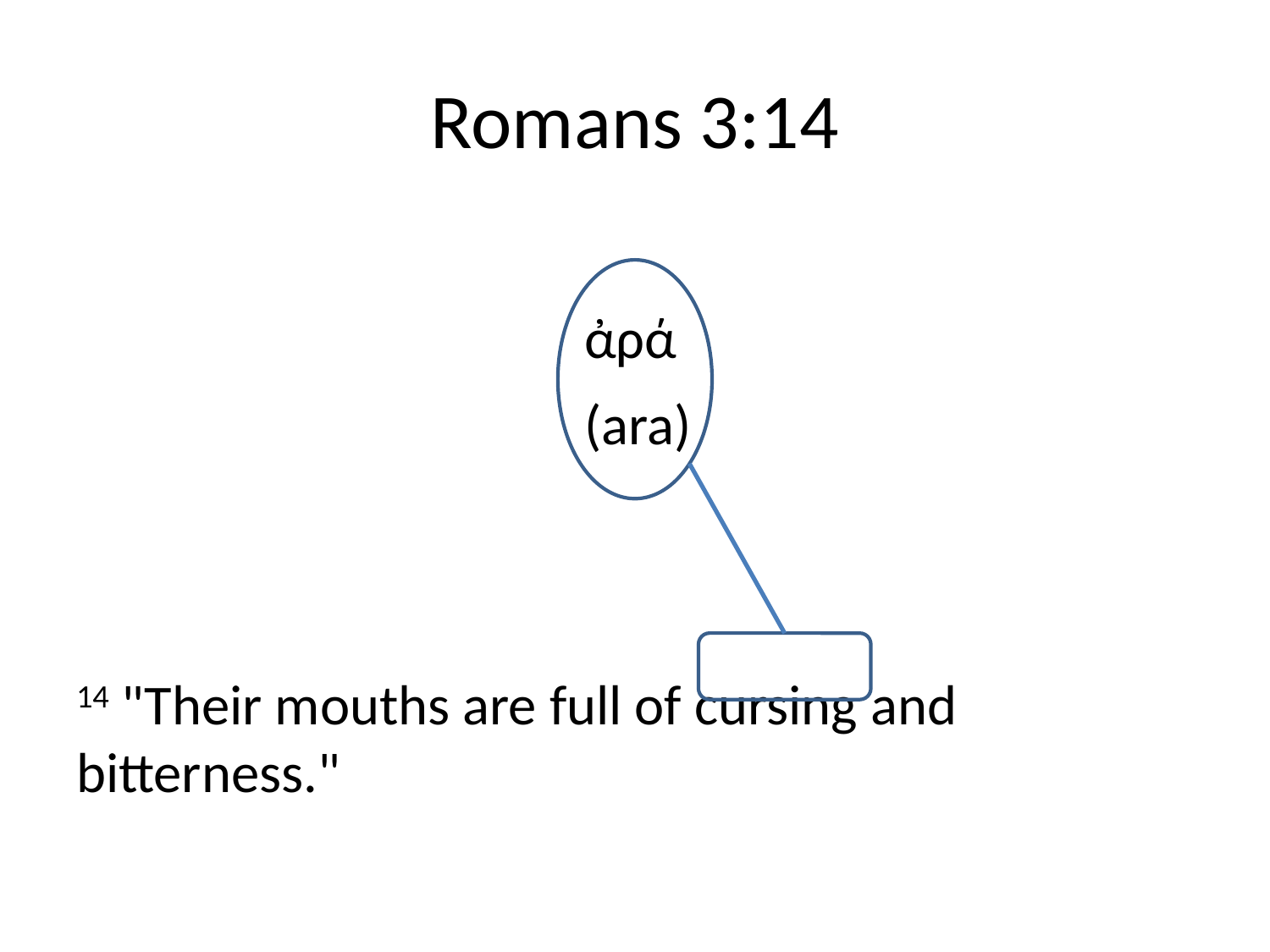

# Romans 3:14

				ἀρά
				(ara)

14 "Their mouths are full of cursing and bitterness."